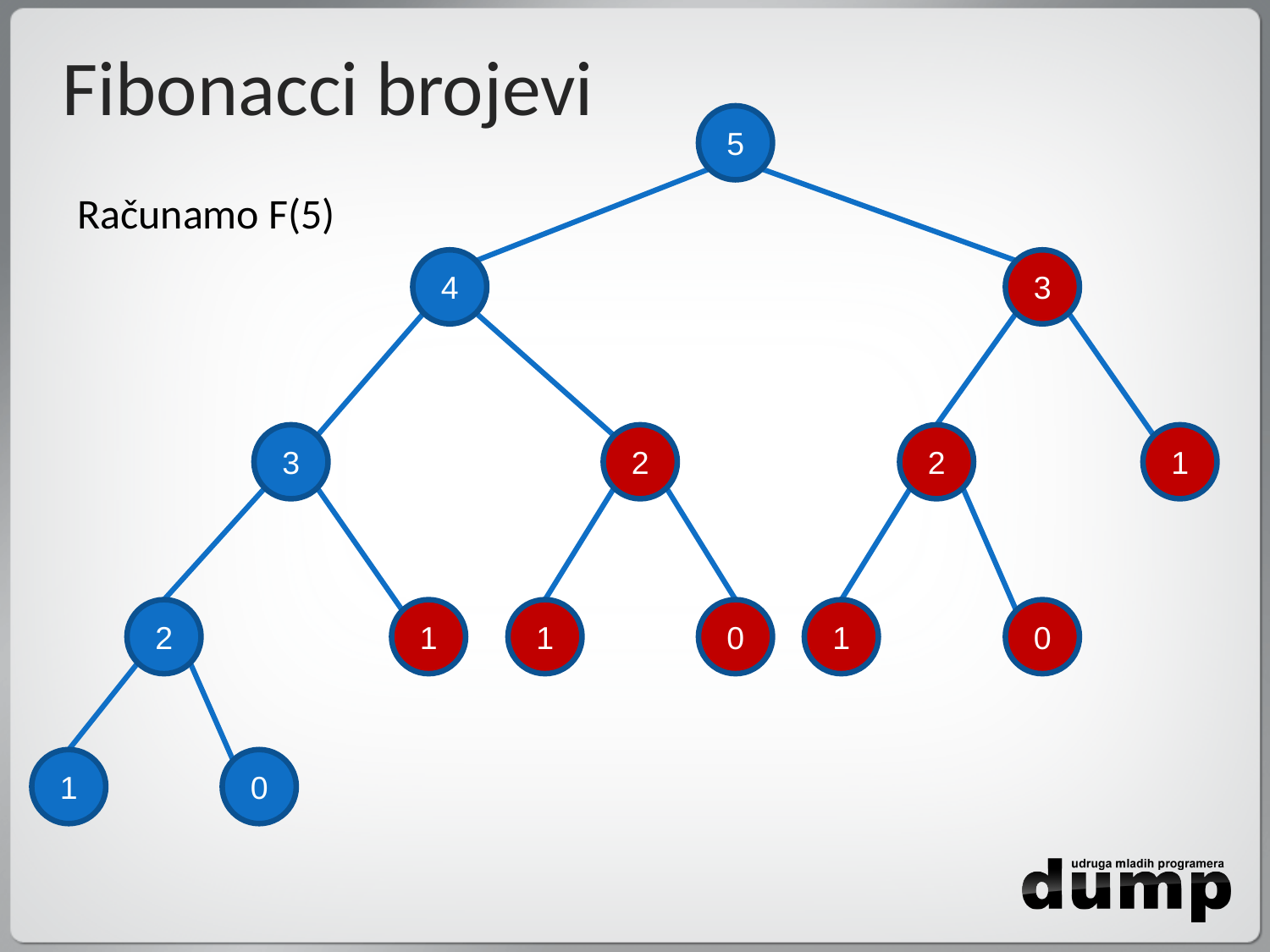

# Fibonacci brojevi
5
Računamo F(5)
4
3
3
2
2
1
2
1
1
0
1
0
1
0